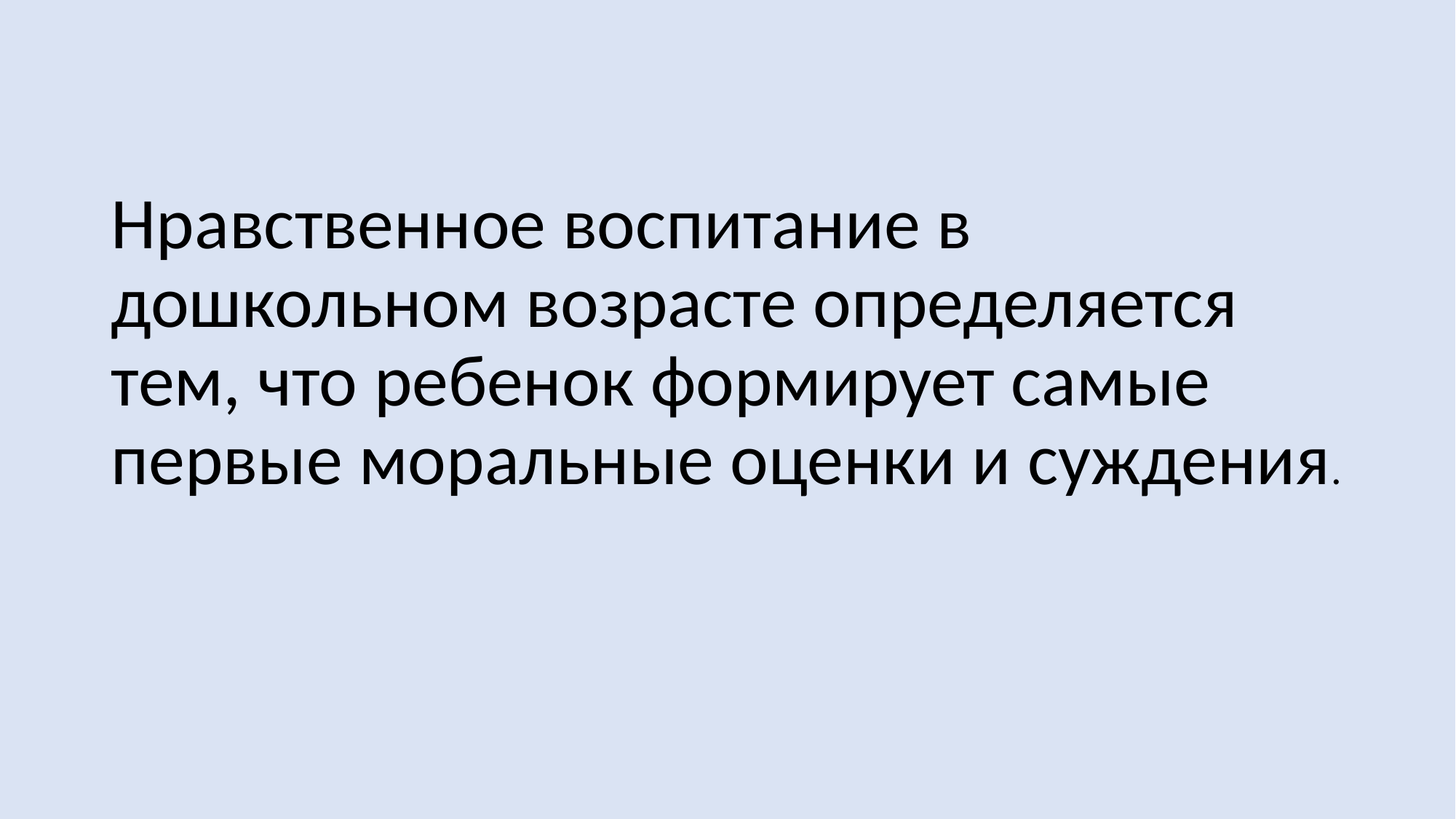

Нравственное воспитание в дошкольном возрасте определяется тем, что ребенок формирует самые первые моральные оценки и суждения.